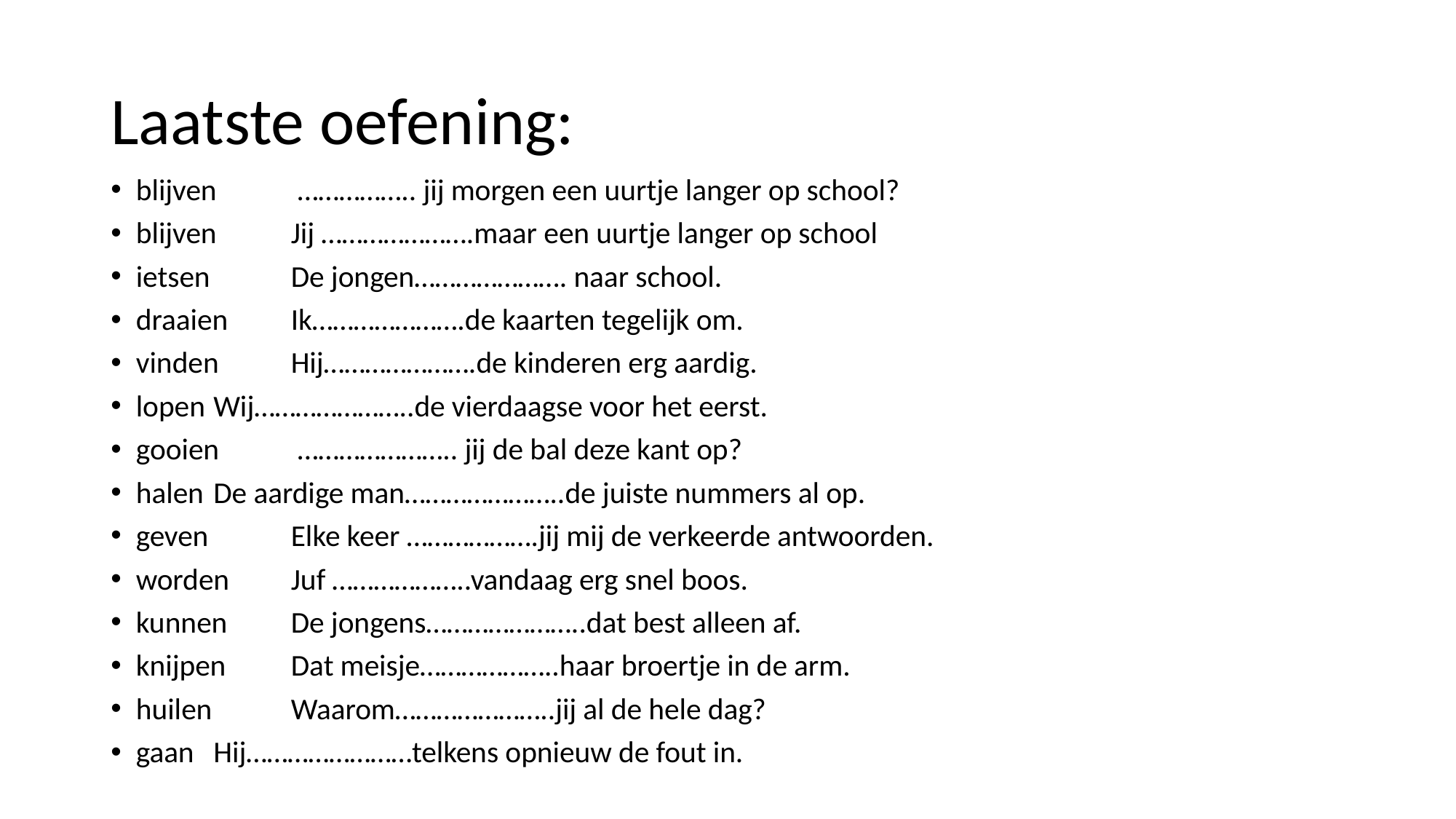

# Laatste oefening:
blijven	 …………….. jij morgen een uurtje langer op school?
blijven 	Jij ………………….maar een uurtje langer op school
ietsen 	De jongen…………………. naar school.
draaien 	Ik………………….de kaarten tegelijk om.
vinden 	Hij………………….de kinderen erg aardig.
lopen 	Wij…………………..de vierdaagse voor het eerst.
gooien 	 ………………….. jij de bal deze kant op?
halen		De aardige man…………………..de juiste nummers al op.
geven 	Elke keer ……………….jij mij de verkeerde antwoorden.
worden 	Juf ………………..vandaag erg snel boos.
kunnen 	De jongens…………………..dat best alleen af.
knijpen 	Dat meisje………………..haar broertje in de arm.
huilen 	Waarom…………………..jij al de hele dag?
gaan 		Hij……………………telkens opnieuw de fout in.